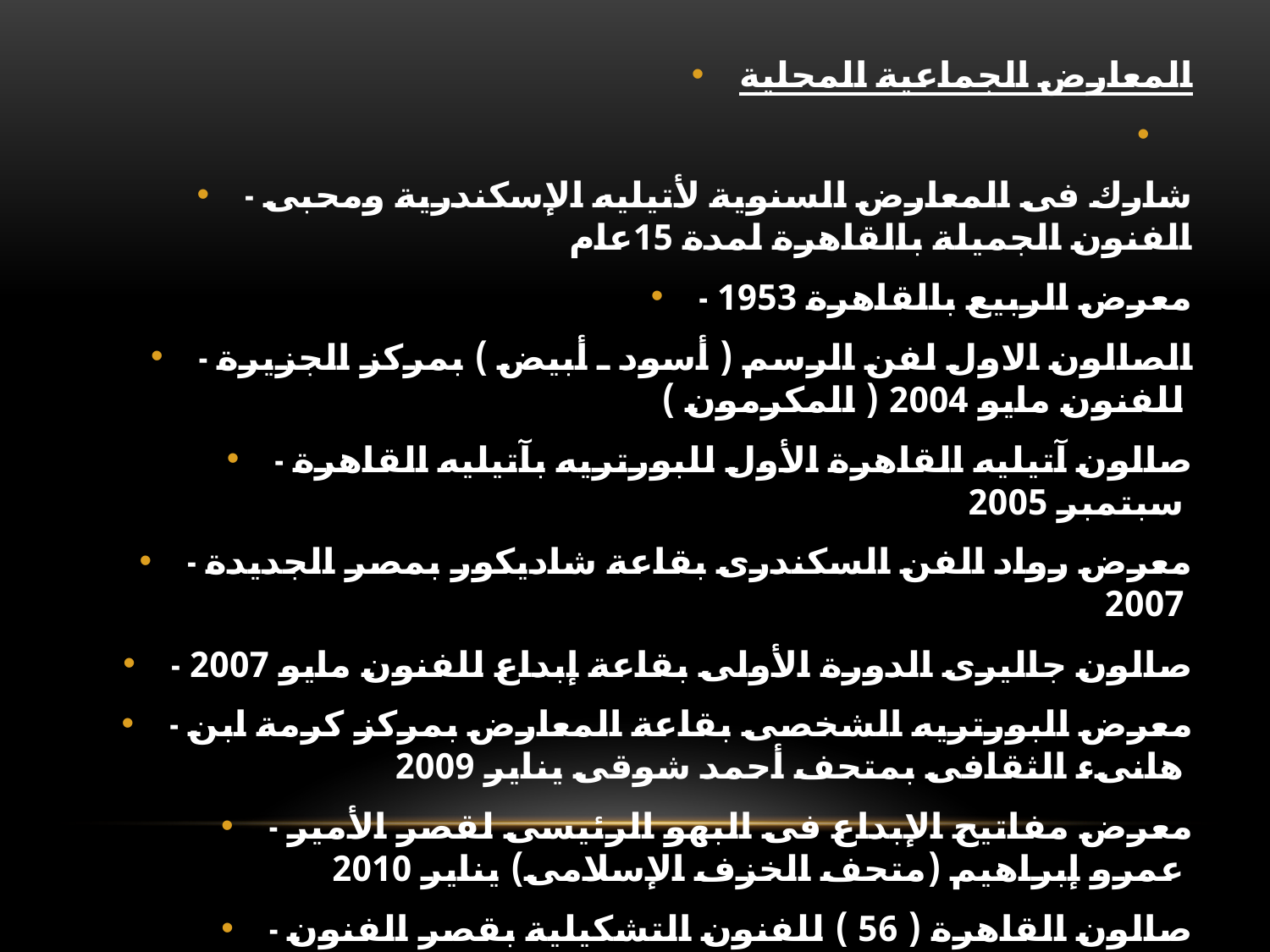

المعارض الجماعية المحلية

- شارك فى المعارض السنوية لأتيليه الإسكندرية ومحبى الفنون الجميلة بالقاهرة لمدة 15عام
- معرض الربيع بالقاهرة 1953
- الصالون الاول لفن الرسم ( أسود ـ أبيض ) بمركز الجزيرة للفنون مايو 2004 ( المكرمون )
- صالون آتيليه القاهرة الأول للبورتريه بآتيليه القاهرة سبتمبر 2005
- معرض رواد الفن السكندرى بقاعة شاديكور بمصر الجديدة 2007
- صالون جاليرى الدورة الأولى بقاعة إبداع للفنون مايو 2007
- معرض البورتريه الشخصى بقاعة المعارض بمركز كرمة ابن هانىء الثقافى بمتحف أحمد شوقى يناير 2009
- معرض مفاتيح الإبداع فى البهو الرئيسى لقصر الأمير عمرو إبراهيم (متحف الخزف الإسلامى) يناير 2010
- صالون القاهرة ( 56 ) للفنون التشكيلية بقصر الفنون مارس 2013